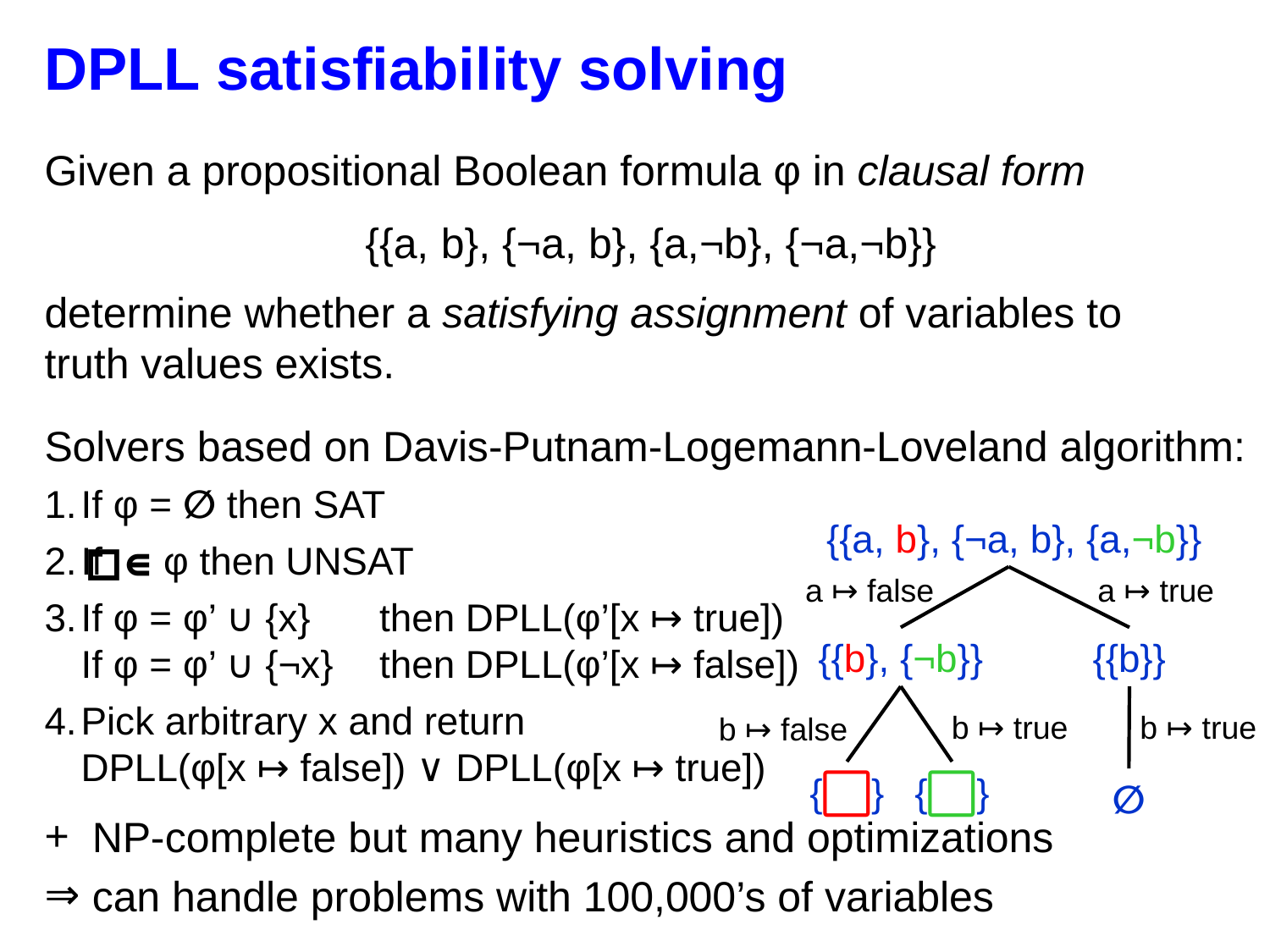

# DPLL satisfiability solving
Given a propositional Boolean formula φ in clausal form
{{a, b}, {¬a, b}, {a,¬b}, {¬a,¬b}}
determine whether a satisfying assignment of variables to
truth values exists.
Solvers based on Davis-Putnam-Logemann-Loveland algorithm:
If φ = ∅ then SAT
If ⃞ ∈ φ then UNSAT
If φ = φ’ ∪ {x}	then DPLL(φ’[x ↦ true])
If φ = φ’ ∪ {¬x}	then DPLL(φ’[x ↦ false])
Pick arbitrary x and return
DPLL(φ[x ↦ false]) ∨ DPLL(φ[x ↦ true])
NP-complete but many heuristics and optimizations
can handle problems with 100,000’s of variables

 {{a, b}, {¬a, b}, {a,¬b}}
a ↦ false
a ↦ true
{{b}, {¬b}}
{{b}}
b ↦ true
b ↦ true
 b ↦ false
{⃞}
{⃞}
∅